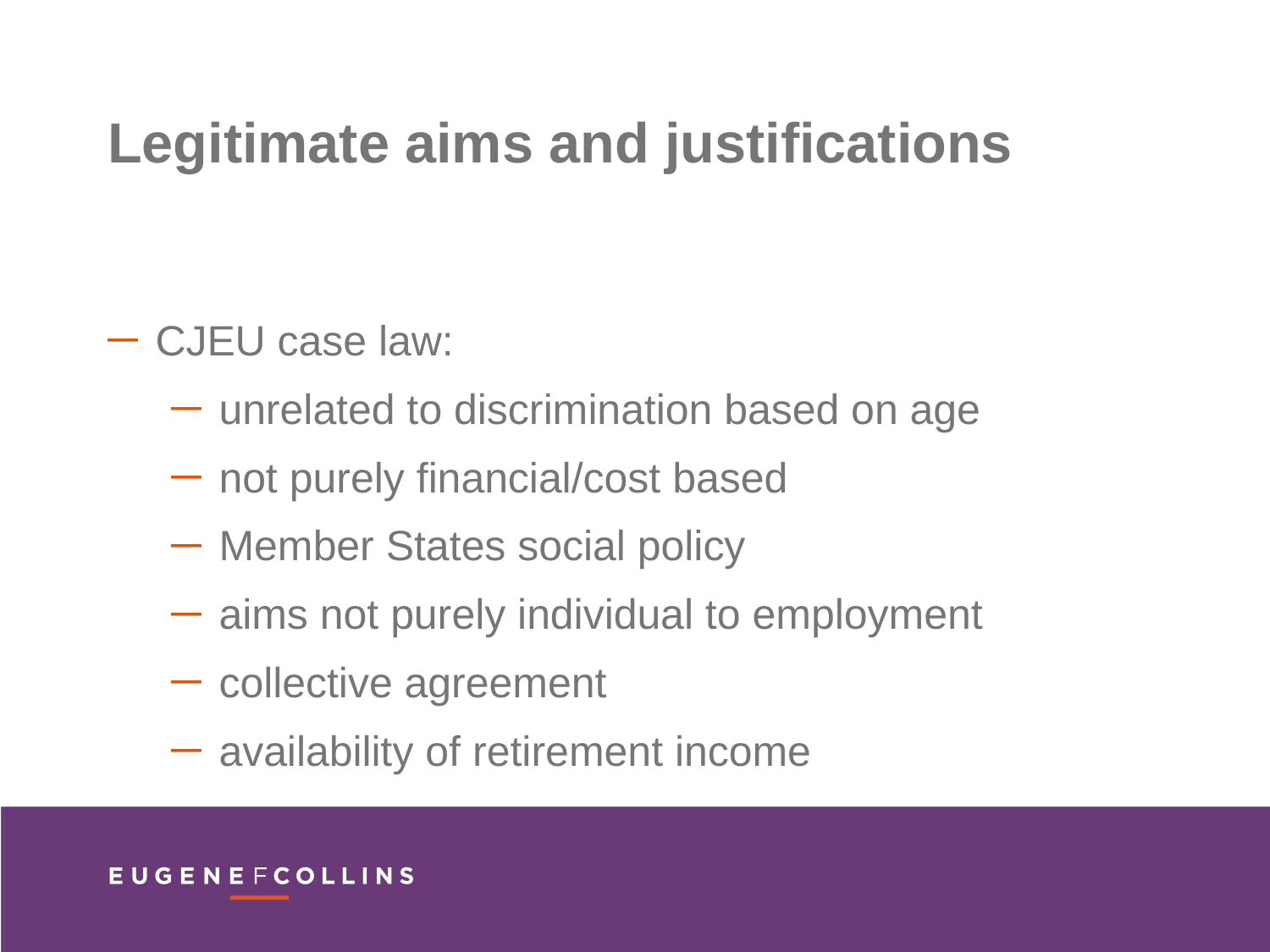

Legitimate aims and justifications
CJEU case law:
unrelated to discrimination based on age
not purely financial/cost based
Member States social policy
aims not purely individual to employment
collective agreement
availability of retirement income